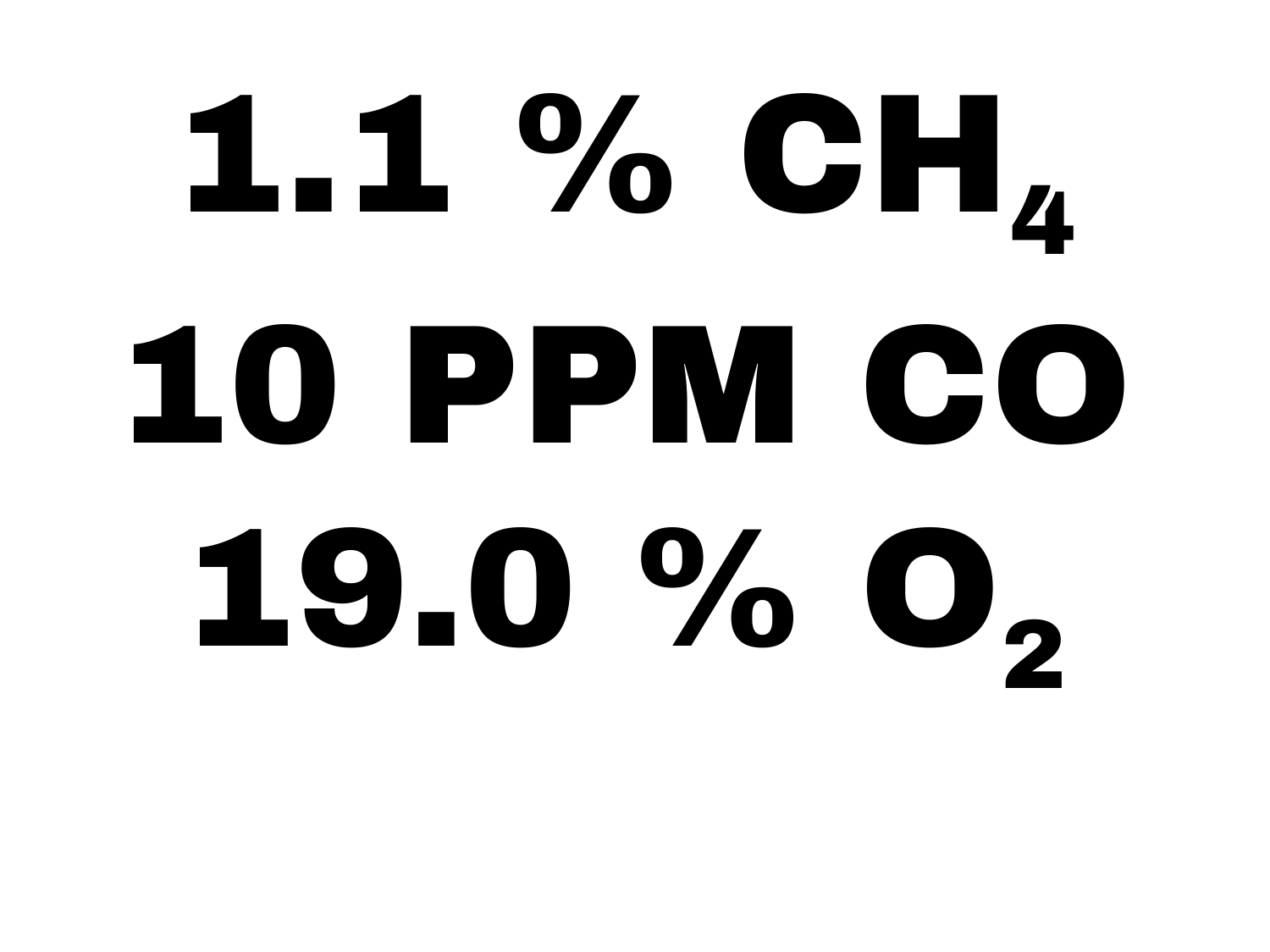

# 1.1 % CH4 10 PPM CO 19.0 % O2